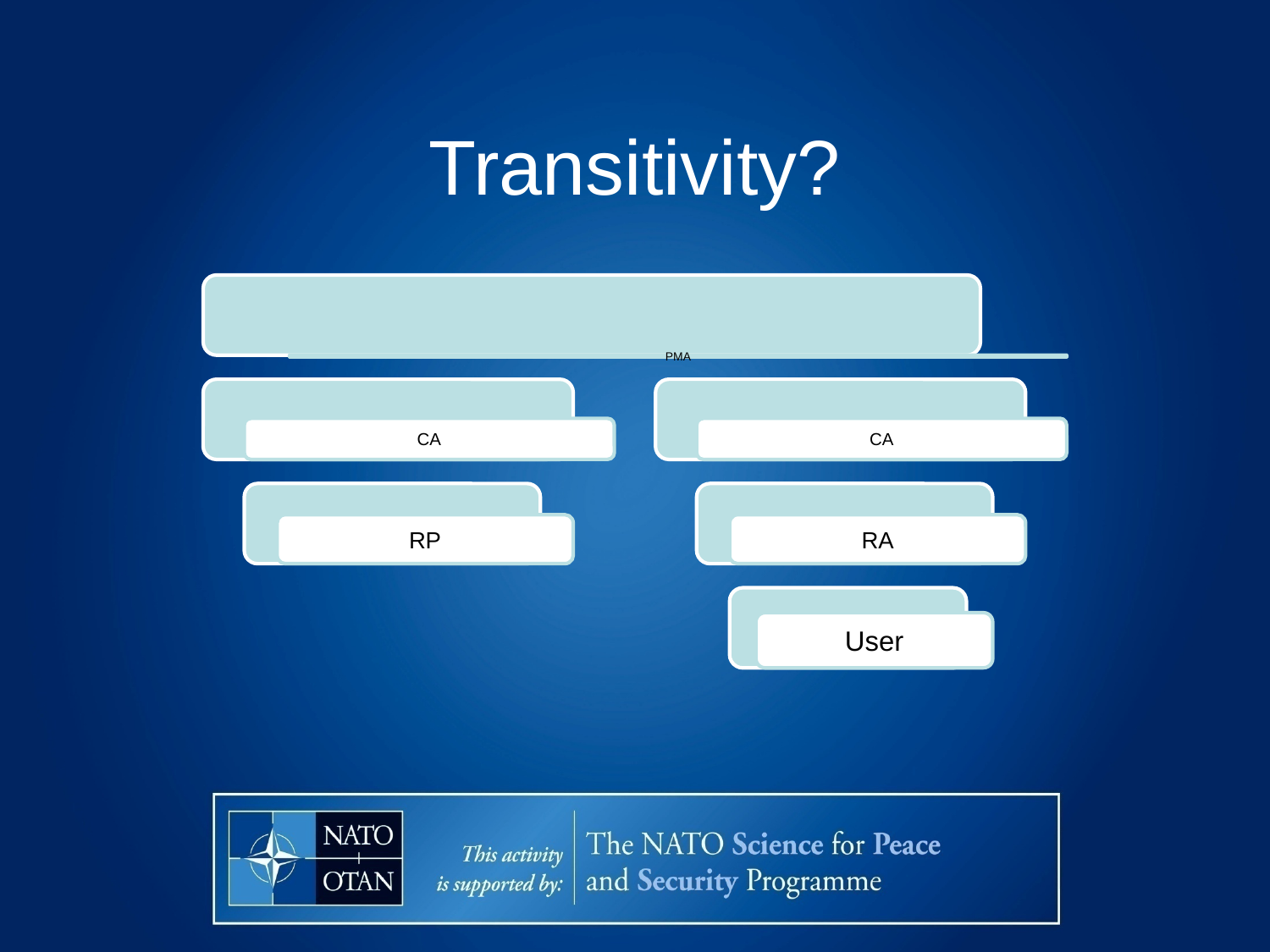

# Transitivity?
PMA
CA
RP
CA
RA
User